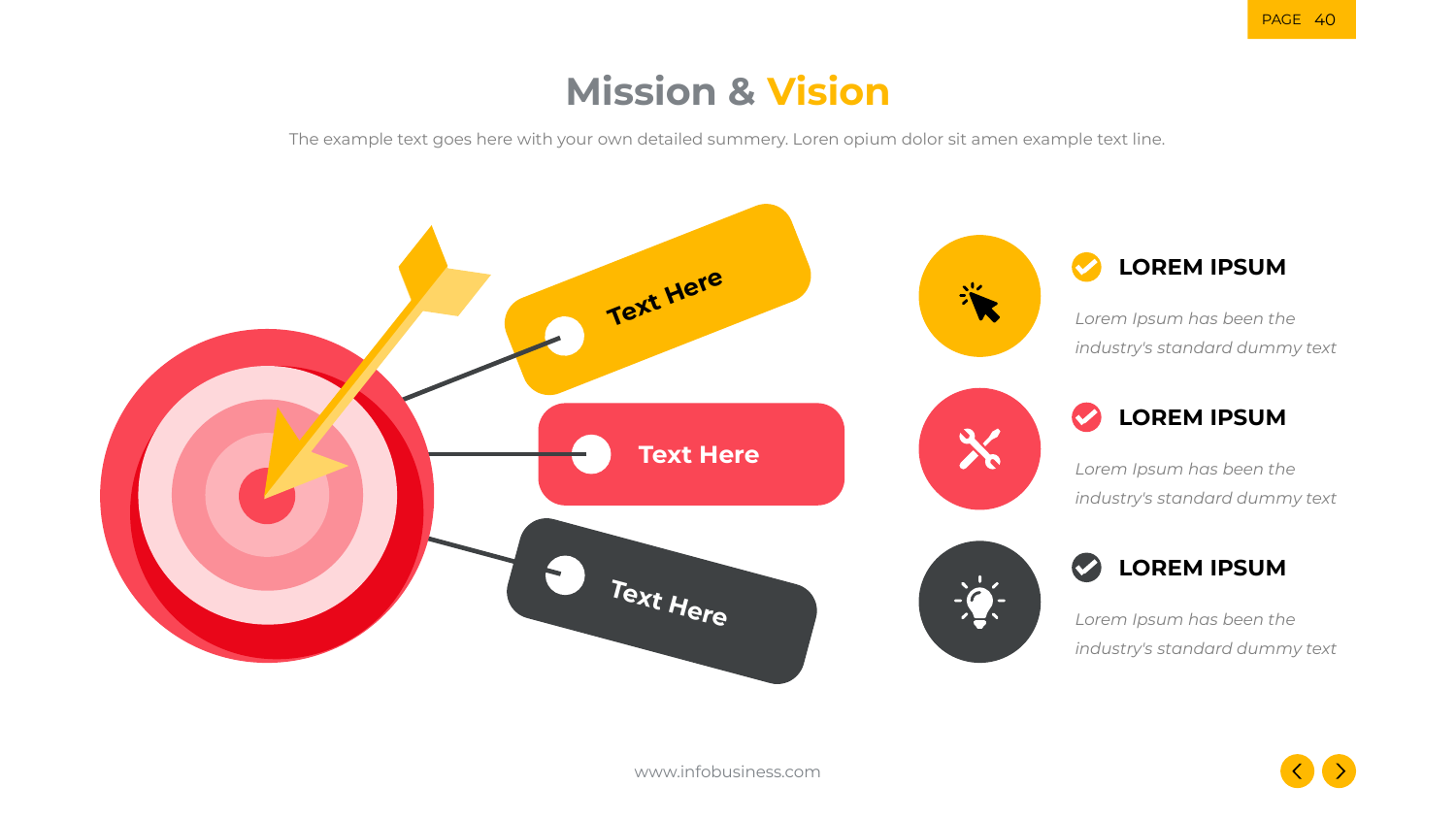

40
# Mission & Vision
The example text goes here with your own detailed summery. Loren opium dolor sit amen example text line.

Text Here

Text Here

Text Here

LOREM IPSUM

Lorem Ipsum has been the industry's standard dummy text

LOREM IPSUM

Lorem Ipsum has been the industry's standard dummy text

LOREM IPSUM

Lorem Ipsum has been the industry's standard dummy text

www.infobusiness.com